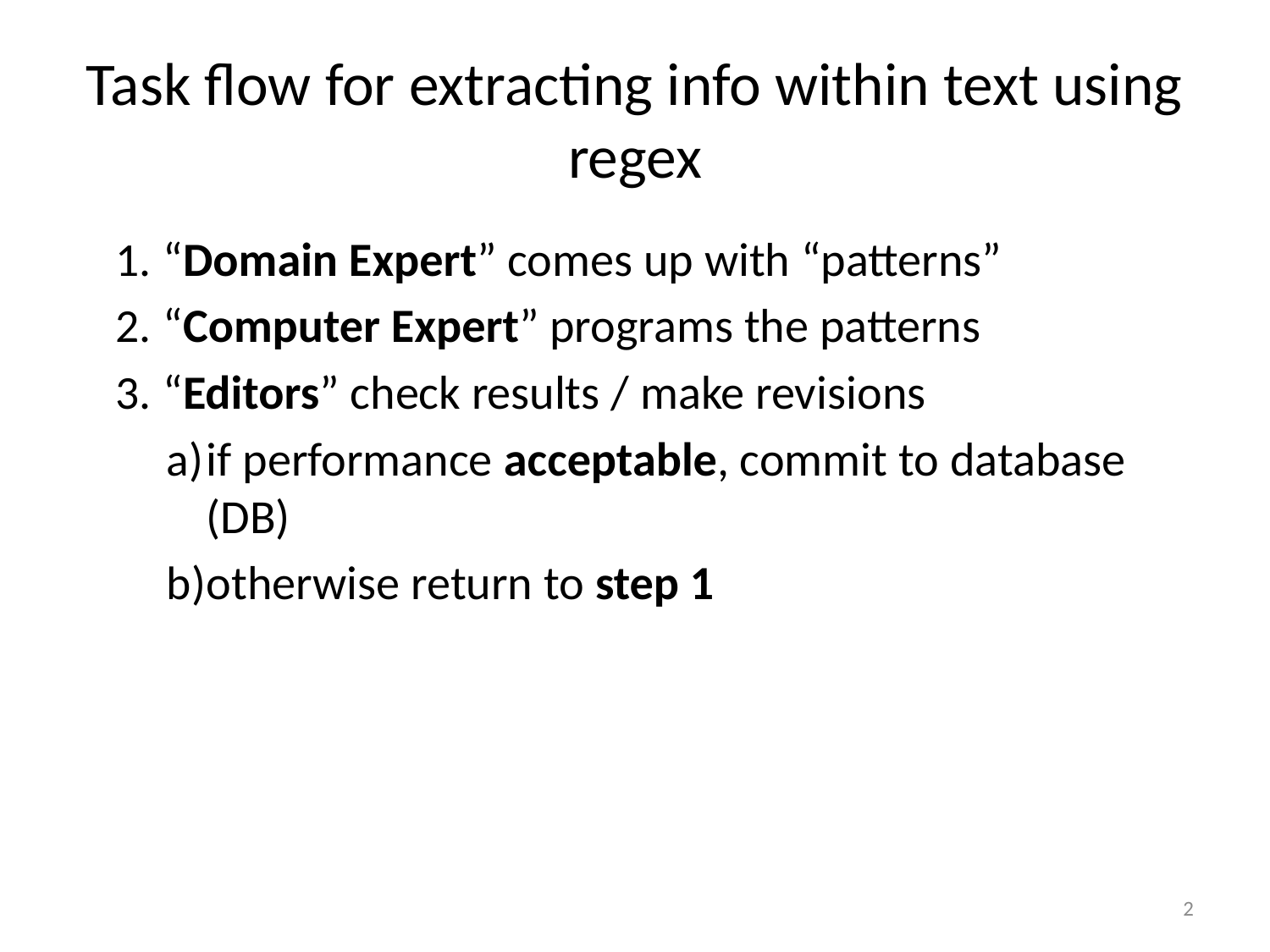

# Task flow for extracting info within text using regex
“Domain Expert” comes up with “patterns”
“Computer Expert” programs the patterns
“Editors” check results / make revisions
if performance acceptable, commit to database (DB)
otherwise return to step 1
2